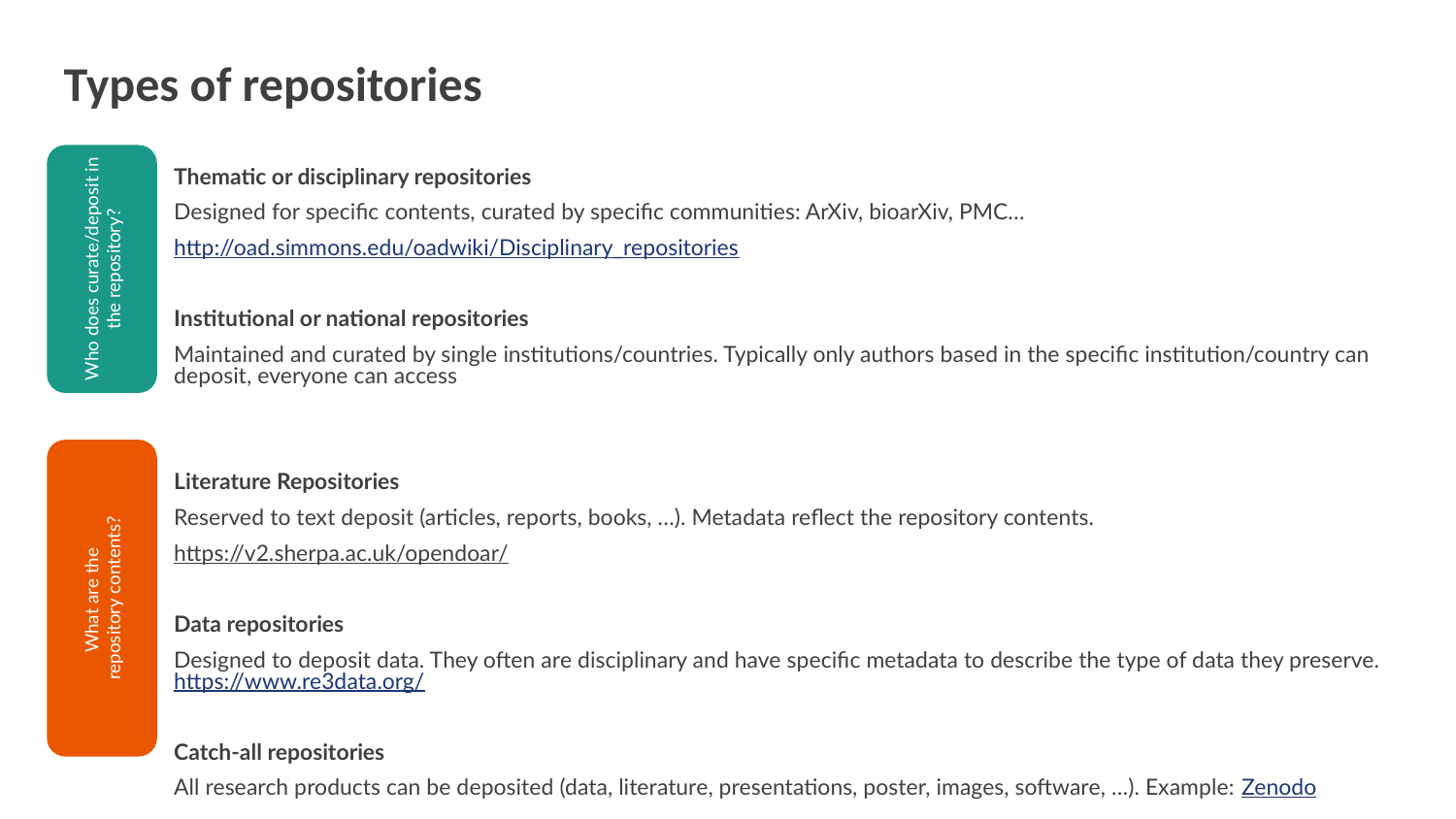

Types of repositories

Thematic or disciplinary repositories
Designed for specific contents, curated by specific communities: ArXiv, bioarXiv, PMC…
http://oad.simmons.edu/oadwiki/Disciplinary_repositories

Institutional or national repositories
Maintained and curated by single institutions/countries. Typically only authors based in the specific institution/country can deposit, everyone can access

Literature Repositories
Reserved to text deposit (articles, reports, books, …). Metadata reflect the repository contents.
https://v2.sherpa.ac.uk/opendoar/

Data repositories
Designed to deposit data. They often are disciplinary and have specific metadata to describe the type of data they preserve. https://www.re3data.org/

Catch-all repositories
All research products can be deposited (data, literature, presentations, poster, images, software, …). Example: Zenodo
Who does curate/deposit in the repository?

What are the
repository contents?